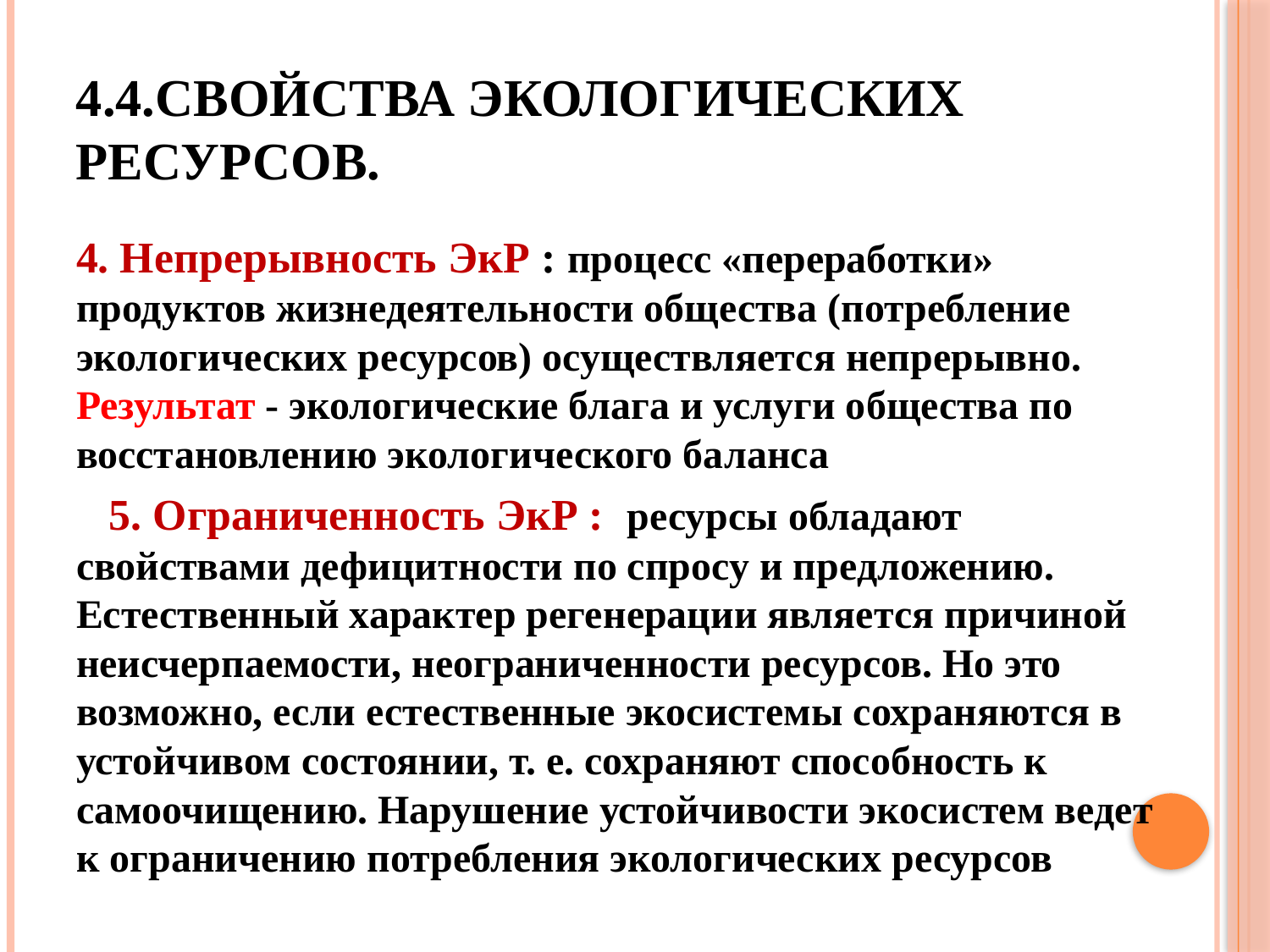

# 4.4.Свойства экологических ресурсов.
4. Непрерывность ЭкР : процесс «переработки» продуктов жизнедеятельности общества (потребление экологических ресурсов) осуществляется непрерывно. Результат - экологические блага и услуги общества по восстановлению экологического баланса
   5. Ограниченность ЭкР :  ресурсы обладают свойствами дефицитности по спросу и предложению. Естественный характер регенерации является причиной неисчерпаемости, неограниченности ресурсов. Но это возможно, если естественные экосистемы сохраняются в устойчивом состоянии, т. е. сохраняют способность к самоочищению. Нарушение устойчивости экосистем ведет к ограничению потребления экологических ресурсов